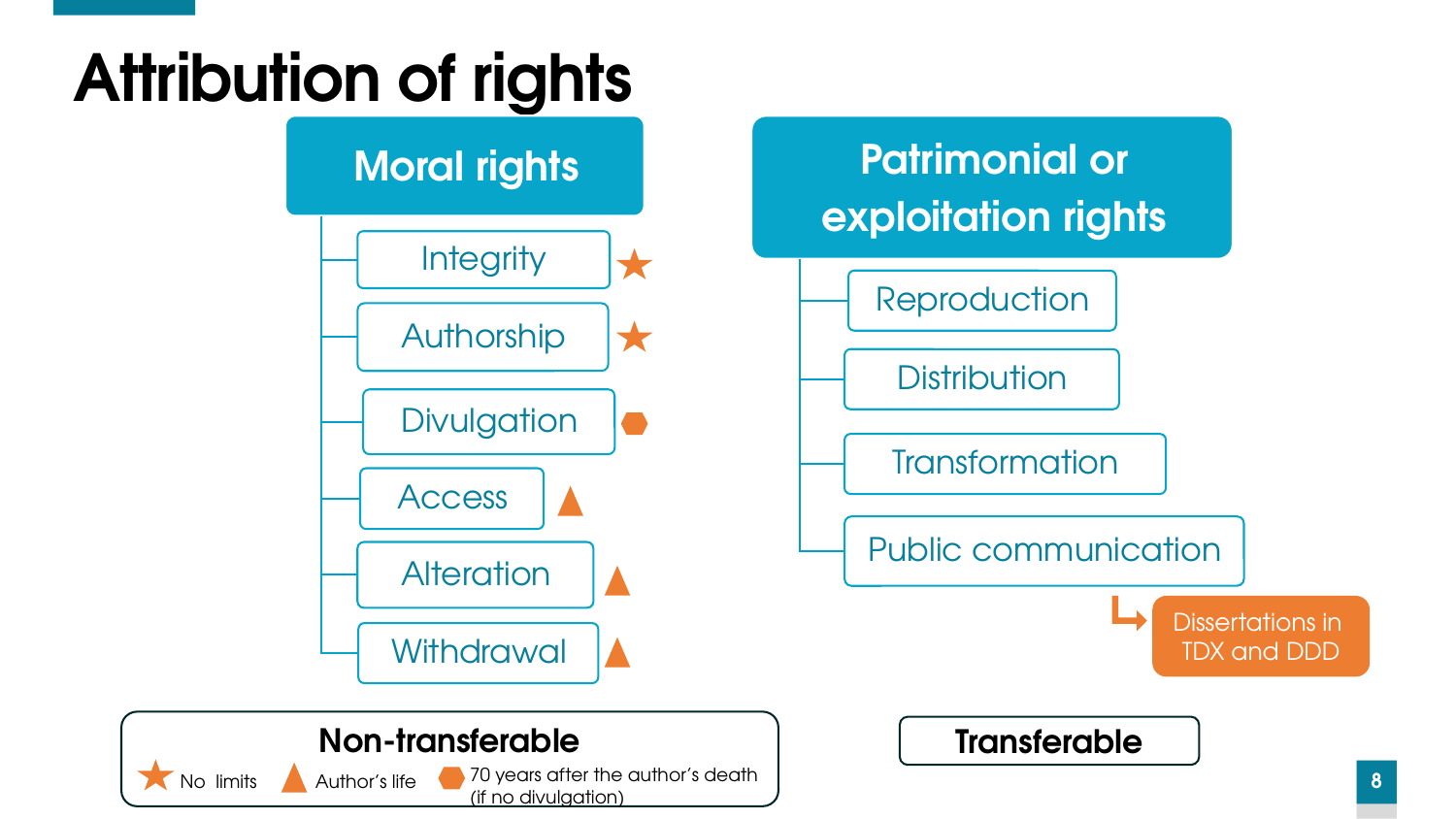

# Attribution of rights

Moral rights

Integrity
Authorship
Divulgation
Access
Alteration
Withdrawal

Patrimonial or
exploitation rights

Reproduction
Distribution
Public communication
Transformation

Dissertations in
TDX and DDD

Non-transferable

Transferable
70 years after the author’s death (if no divulgation)

No  limits
Author’s life